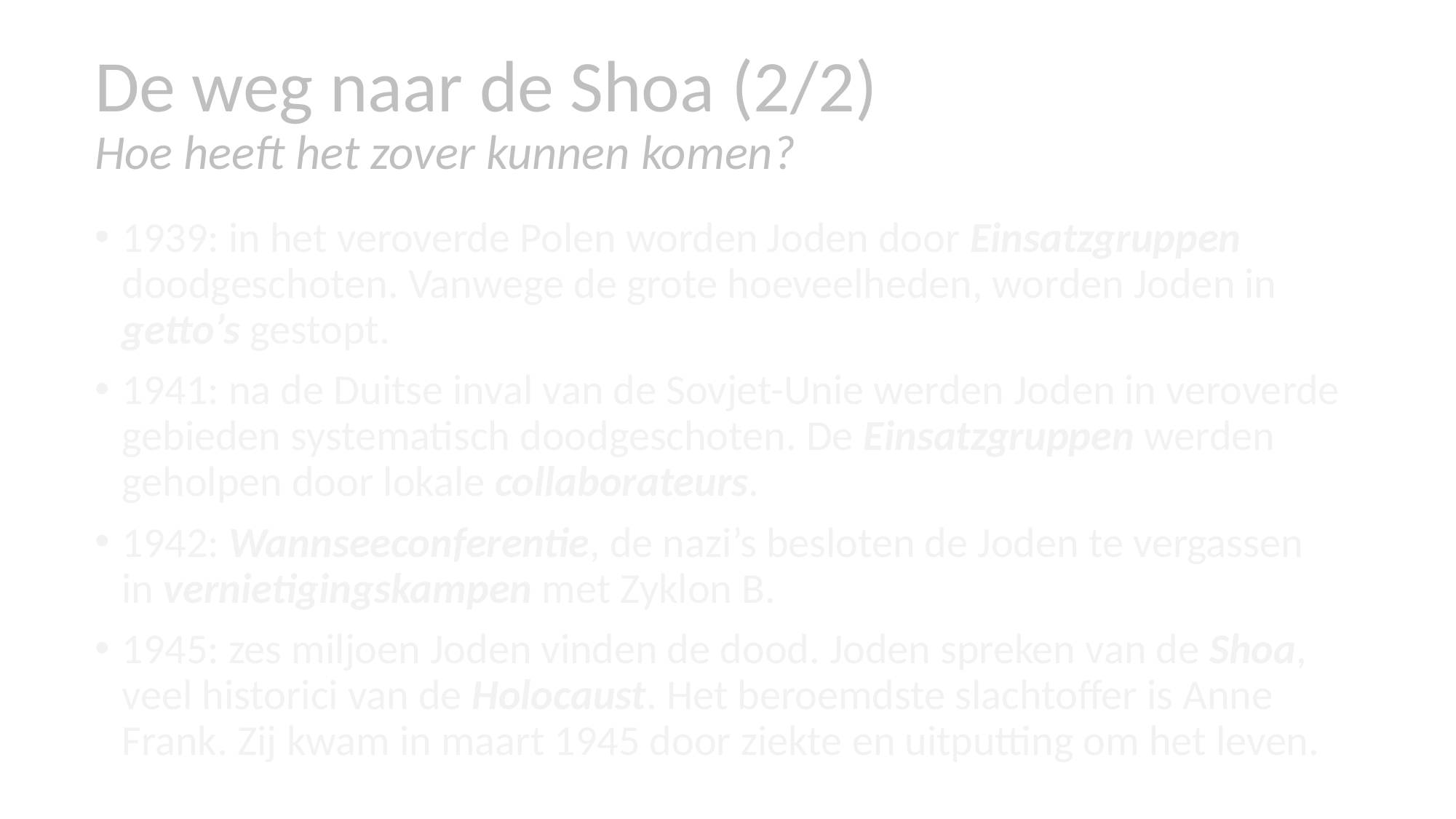

De weg naar de Shoa (2/2)
Hoe heeft het zover kunnen komen?
#
1939: in het veroverde Polen worden Joden door Einsatzgruppen doodgeschoten. Vanwege de grote hoeveelheden, worden Joden in getto’s gestopt.
1941: na de Duitse inval van de Sovjet-Unie werden Joden in veroverde gebieden systematisch doodgeschoten. De Einsatzgruppen werden geholpen door lokale collaborateurs.
1942: Wannseeconferentie, de nazi’s besloten de Joden te vergassen in vernietigingskampen met Zyklon B.
1945: zes miljoen Joden vinden de dood. Joden spreken van de Shoa, veel historici van de Holocaust. Het beroemdste slachtoffer is Anne Frank. Zij kwam in maart 1945 door ziekte en uitputting om het leven.